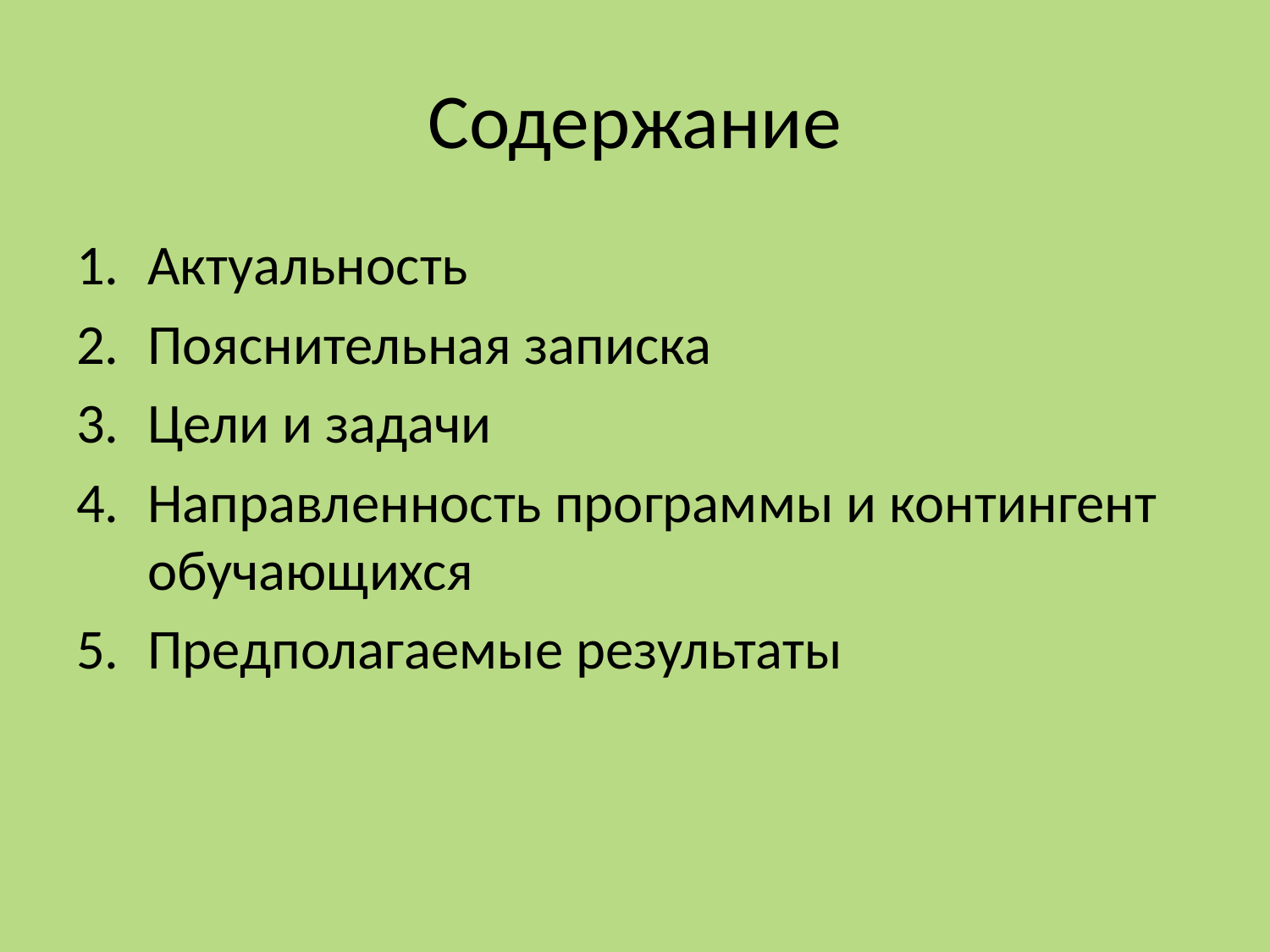

# Содержание
Актуальность
Пояснительная записка
Цели и задачи
Направленность программы и контингент обучающихся
Предполагаемые результаты